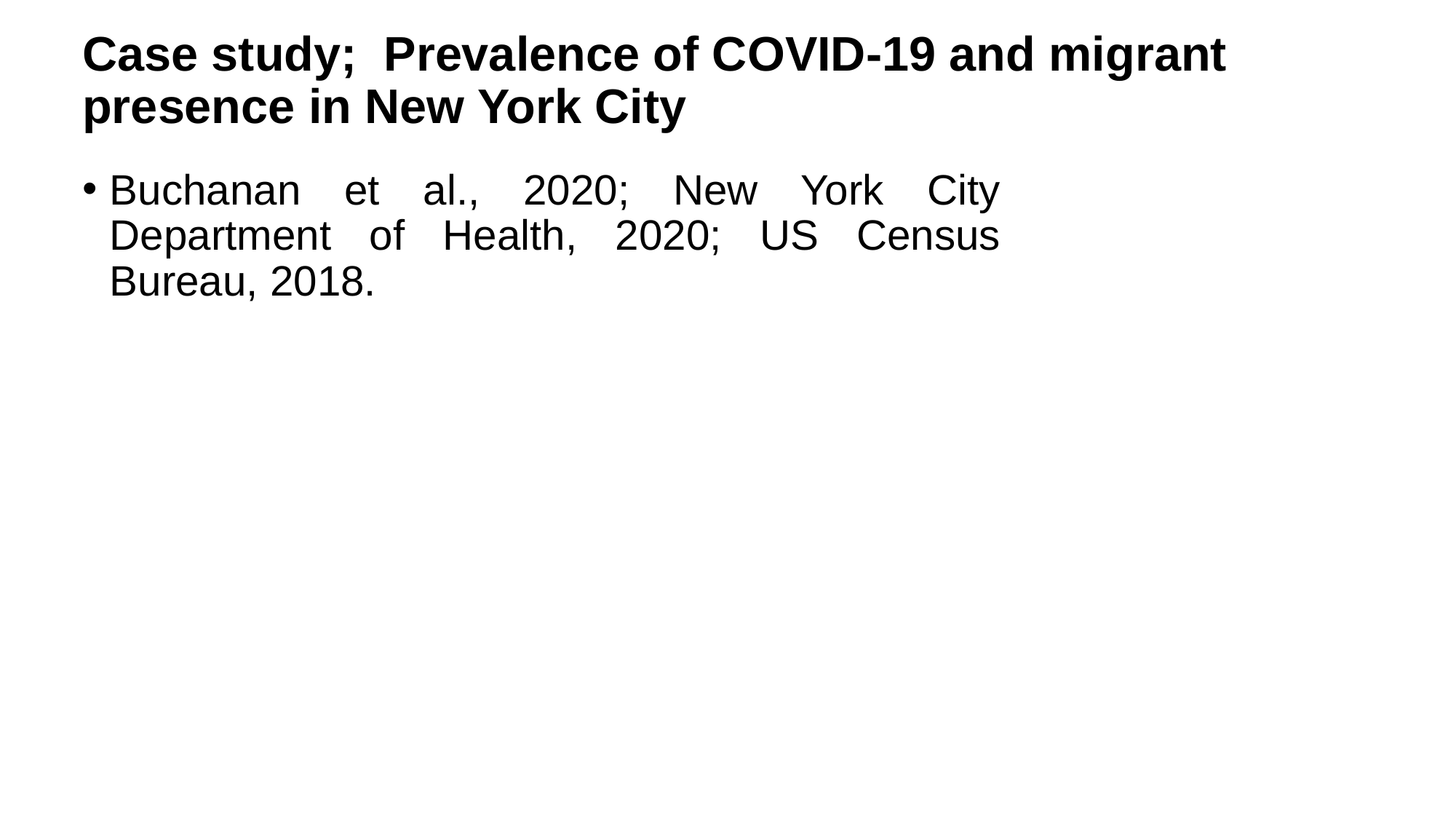

# Case study;  Prevalence of COVID-19 and migrant presence in New York City
Buchanan et al., 2020; New York City Department of Health, 2020; US Census Bureau, 2018.